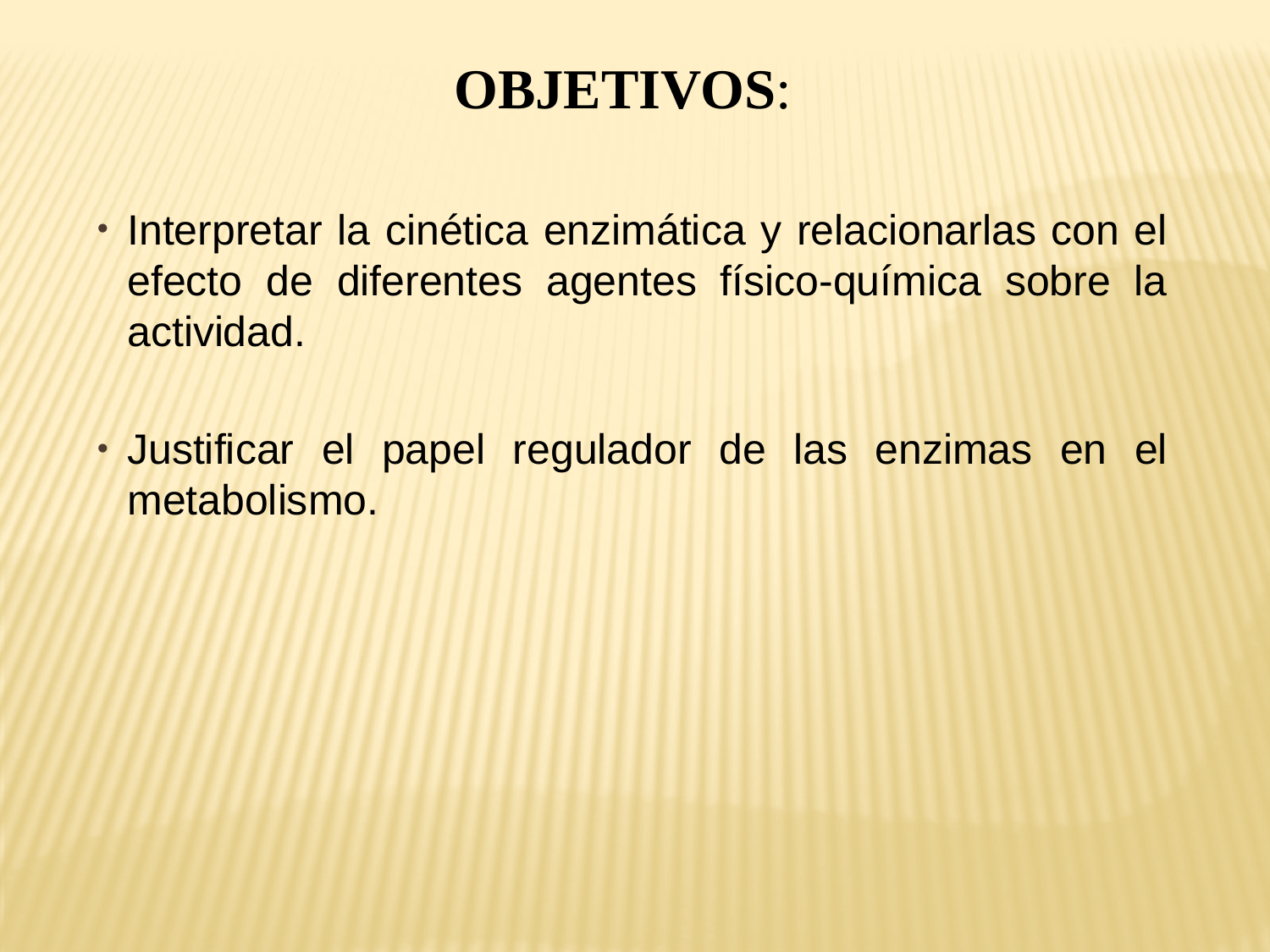

OBJETIVOS:

Interpretar la cinética enzimática y relacionarlas con el efecto de diferentes agentes físico-química sobre la actividad.

Justificar el papel regulador de las enzimas en el metabolismo.